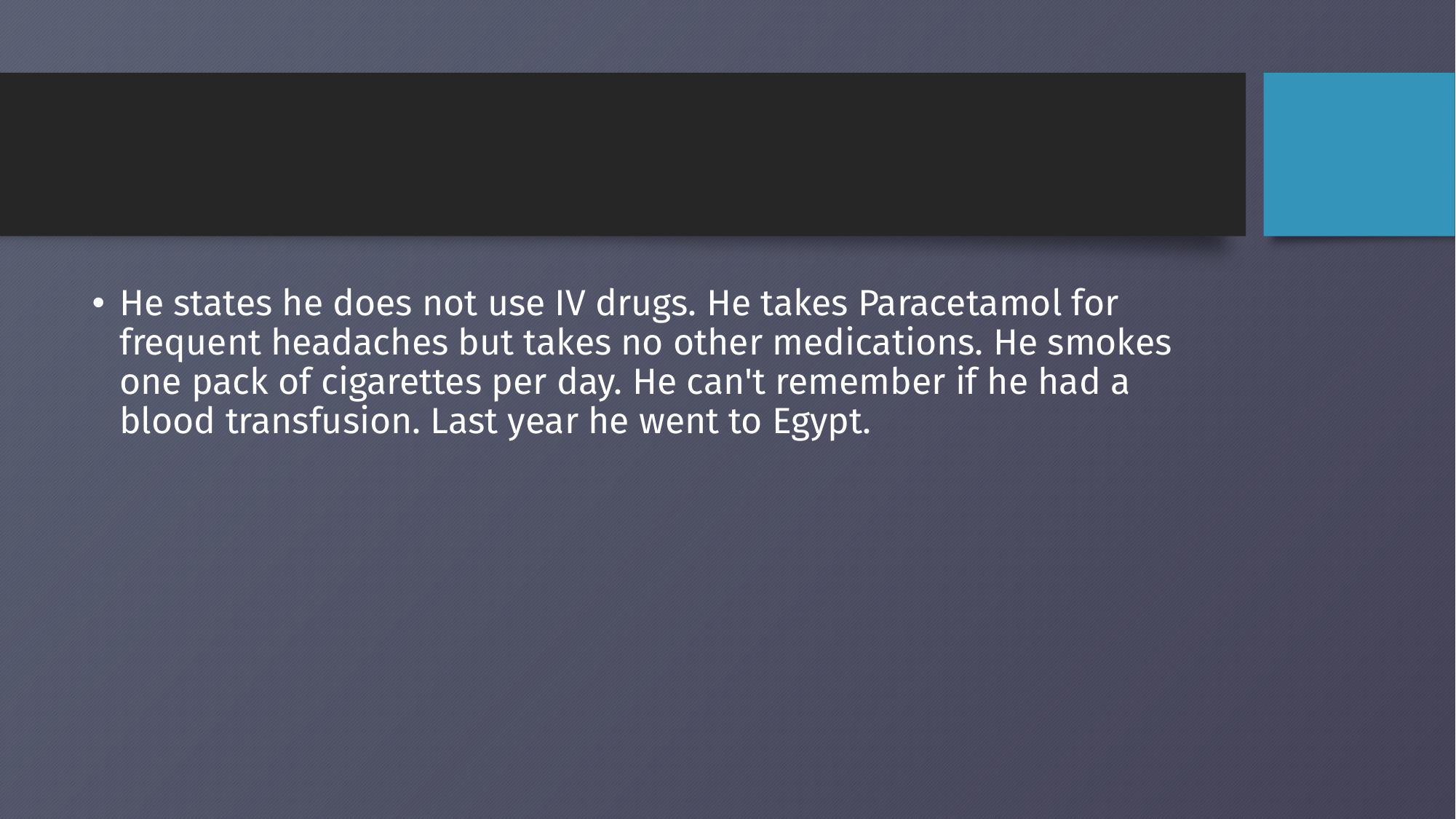

He states he does not use IV drugs. He takes Paracetamol for frequent headaches but takes no other medications. He smokes one pack of cigarettes per day. He can't remember if he had a blood transfusion. Last year he went to Egypt.